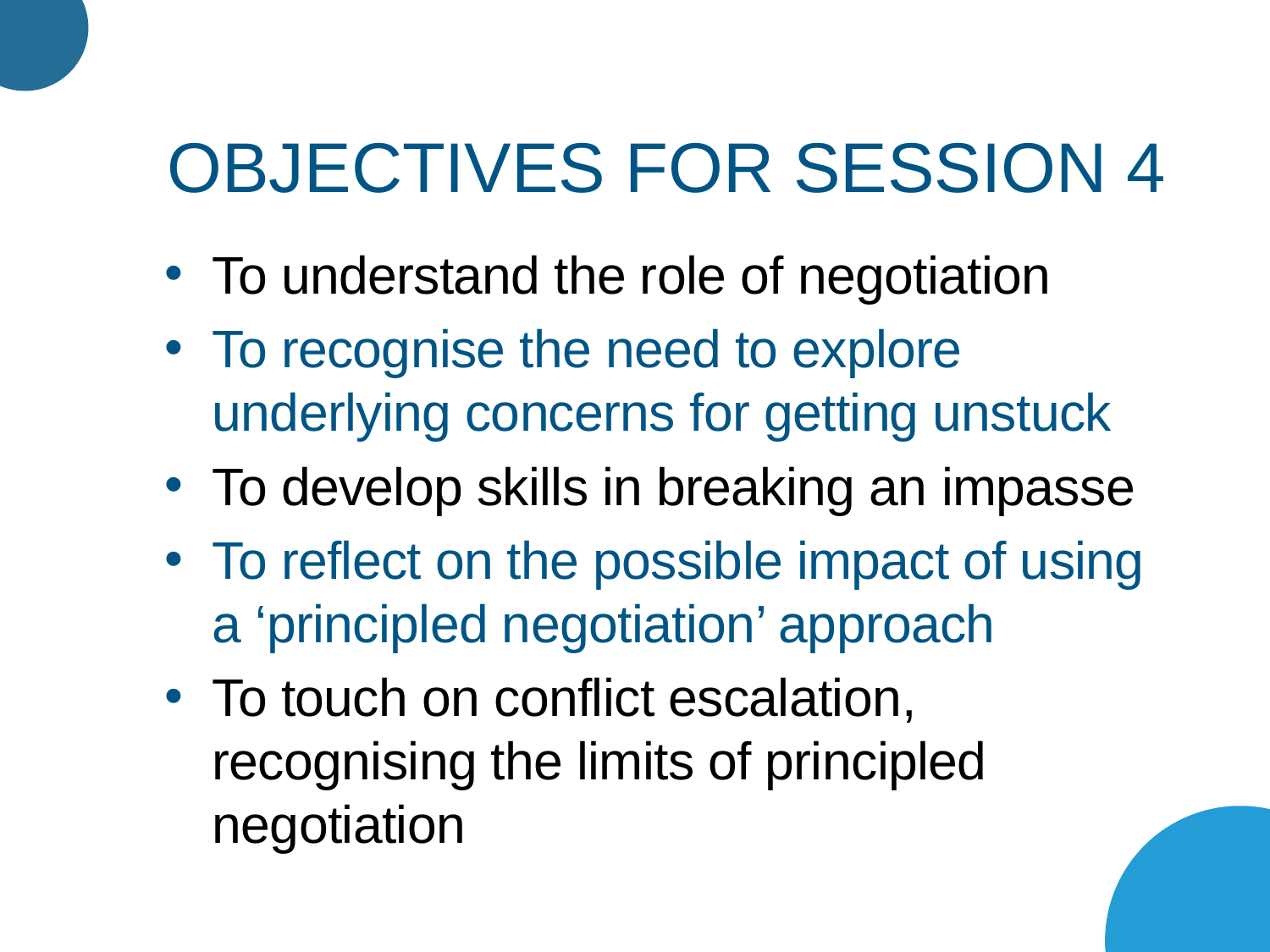

Objectives for session 4
To understand the role of negotiation
To recognise the need to explore underlying concerns for getting unstuck
To develop skills in breaking an impasse
To reflect on the possible impact of using a ‘principled negotiation’ approach
To touch on conflict escalation, recognising the limits of principled negotiation